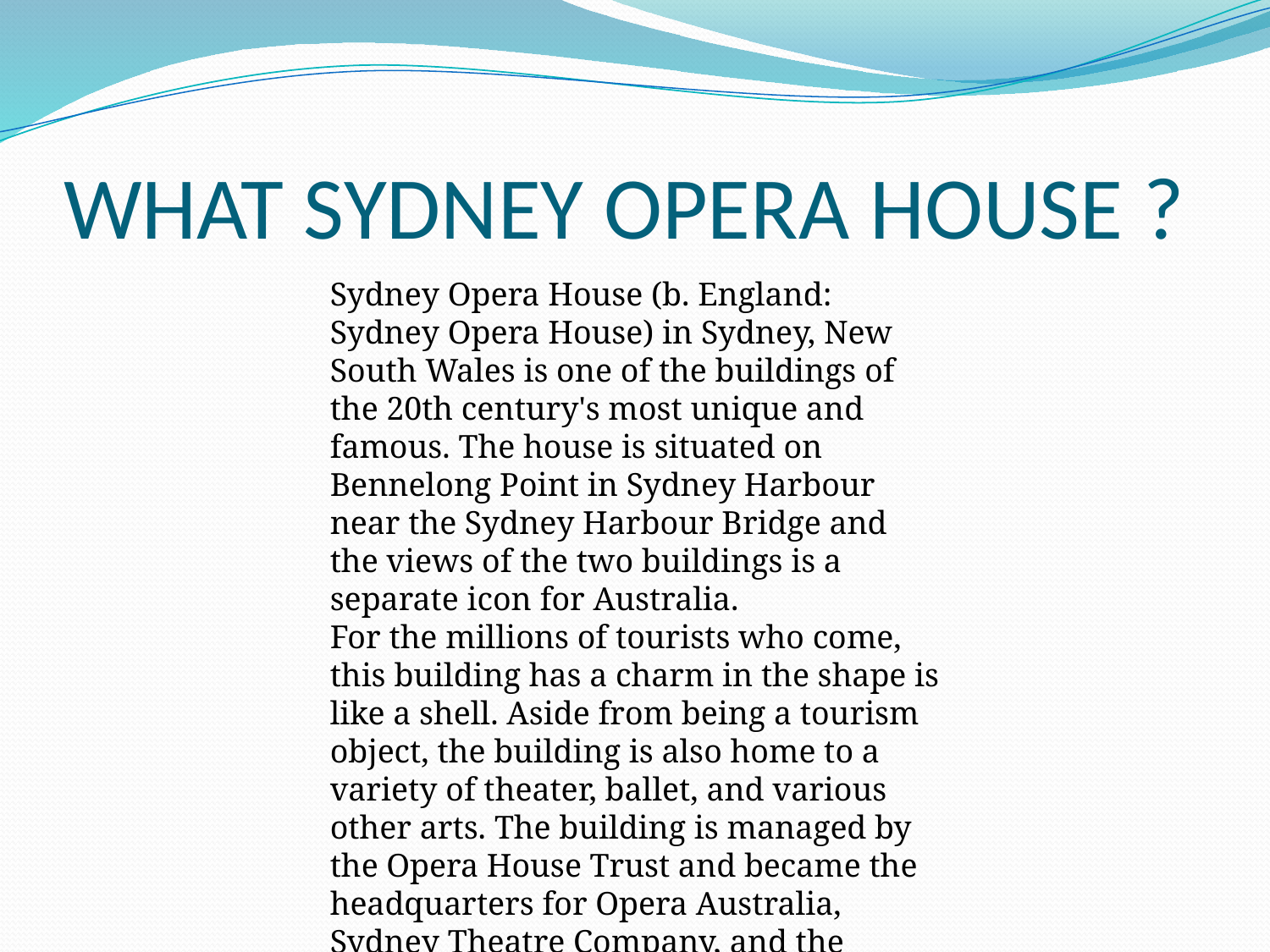

# WHAT SYDNEY OPERA HOUSE ?
Sydney Opera House (b. England: Sydney Opera House) in Sydney, New South Wales is one of the buildings of the 20th century's most unique and famous. The house is situated on Bennelong Point in Sydney Harbour near the Sydney Harbour Bridge and the views of the two buildings is a separate icon for Australia.
For the millions of tourists who come, this building has a charm in the shape is like a shell. Aside from being a tourism object, the building is also home to a variety of theater, ballet, and various other arts. The building is managed by the Opera House Trust and became the headquarters for Opera Australia, Sydney Theatre Company, and the Sydney Symphony Orchestra.